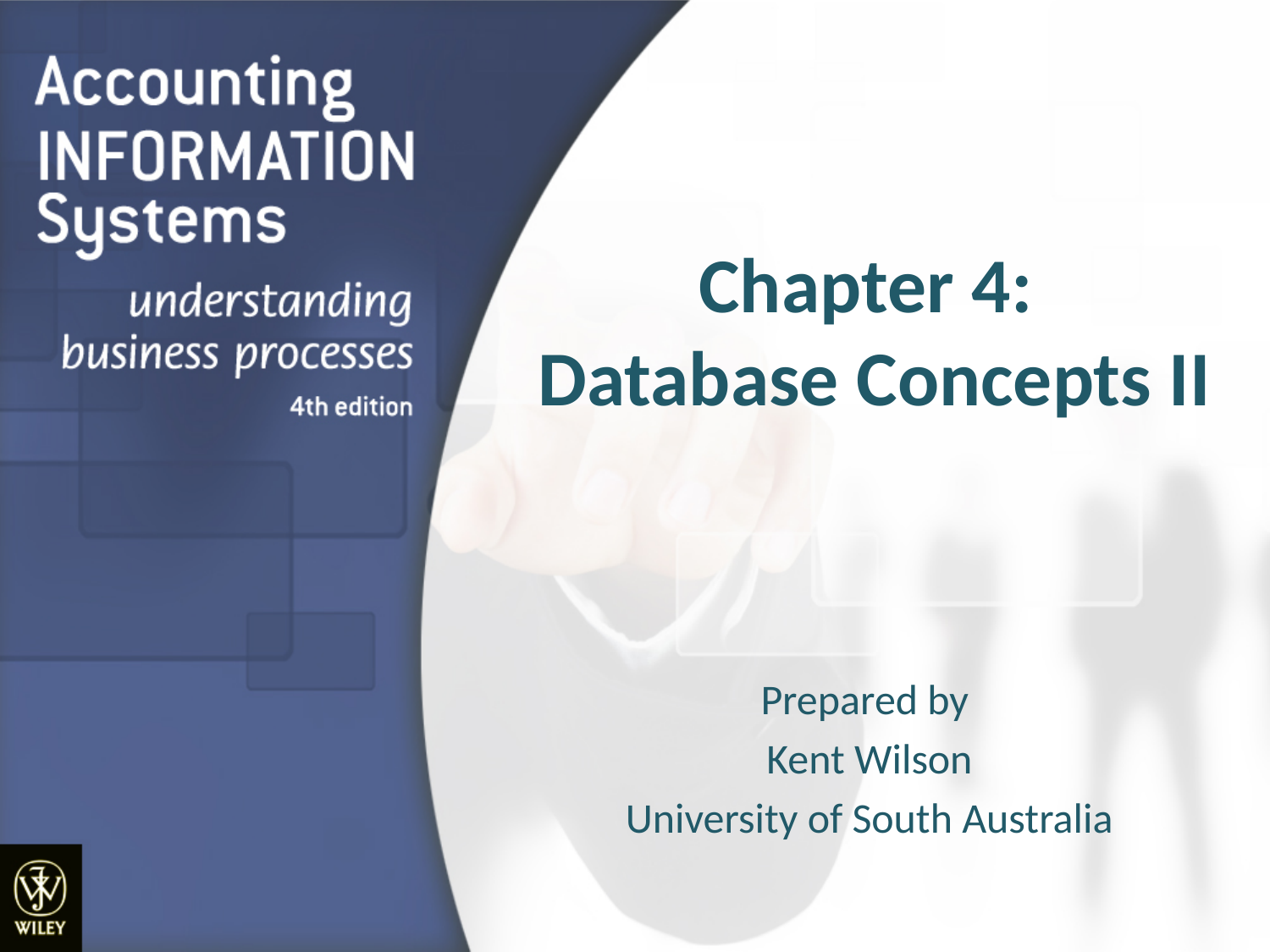

# Chapter 4: Database Concepts II
Prepared by
Kent Wilson
University of South Australia